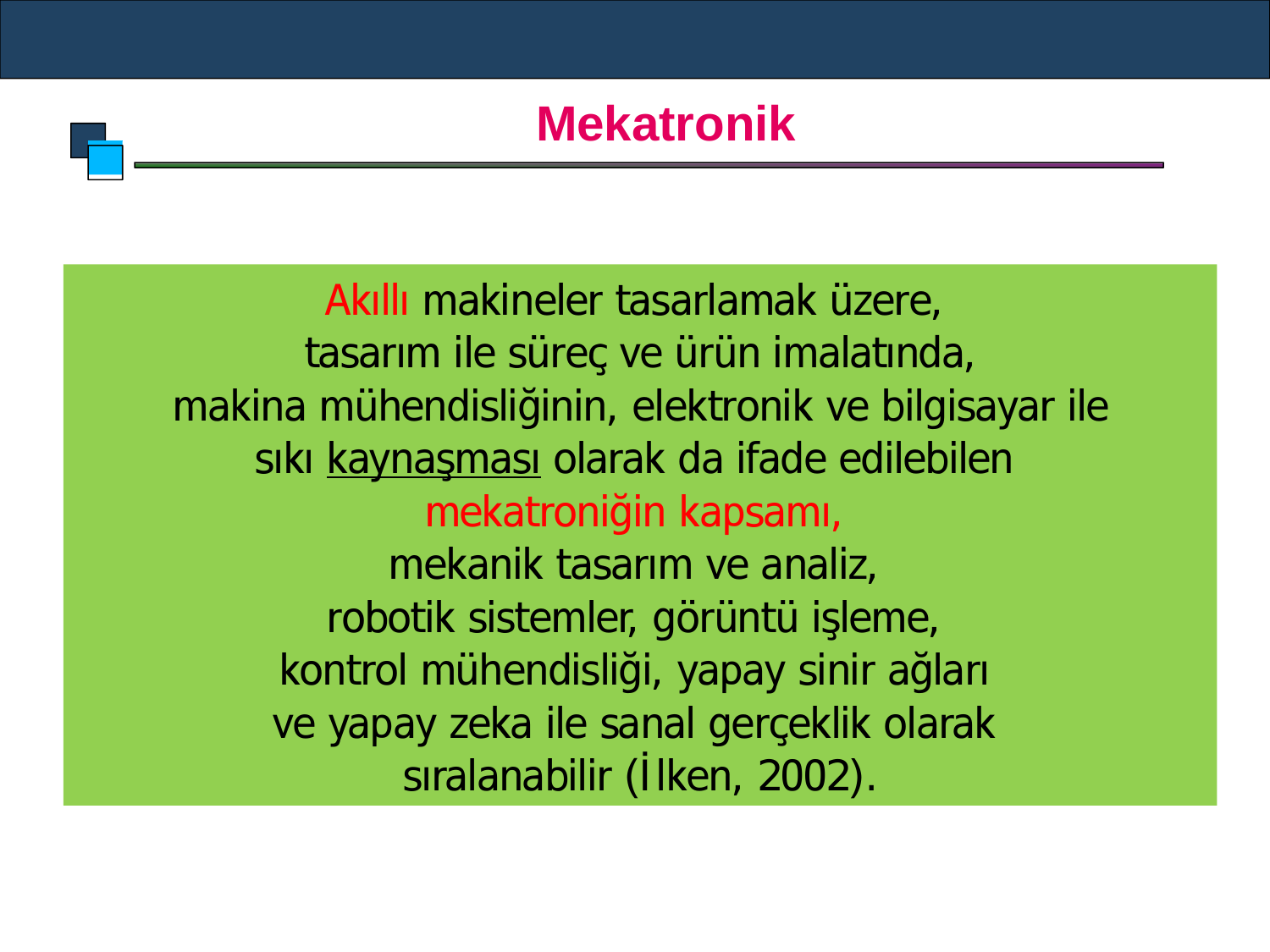

# Mekatronik

Akıllı makineler tasarlamak üzere,
tasarım ile süreç ve ürün imalatında,
 makina mühendisliğinin, elektronik ve bilgisayar ile
sıkı kaynaşması olarak da ifade edilebilen
mekatroniğin kapsamı,
mekanik tasarım ve analiz,
robotik sistemler, görüntü işleme,
kontrol mühendisliği, yapay sinir ağları
ve yapay zeka ile sanal gerçeklik olarak
sıralanabilir (İlken, 2002).